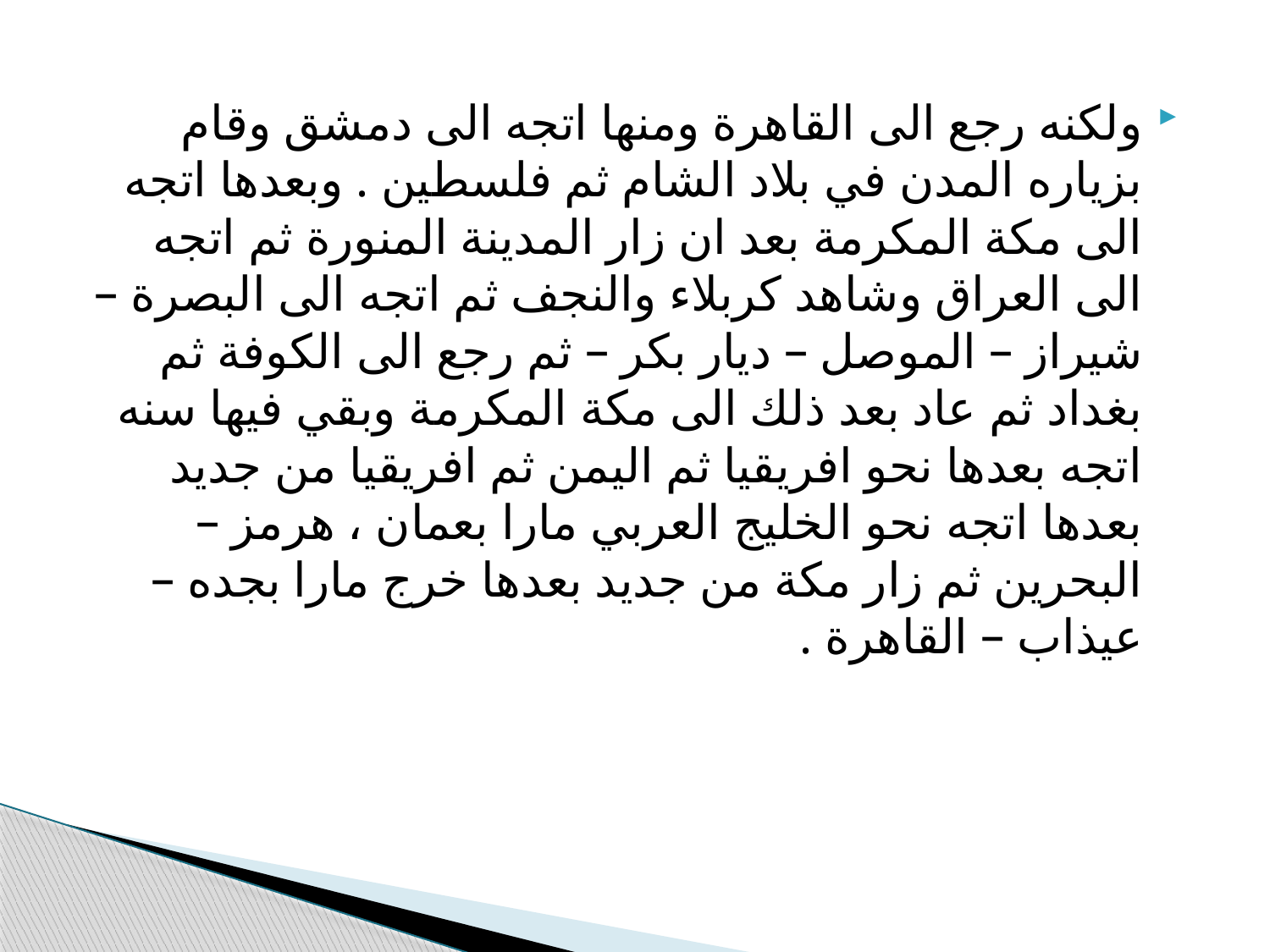

ولكنه رجع الى القاهرة ومنها اتجه الى دمشق وقام بزياره المدن في بلاد الشام ثم فلسطين . وبعدها اتجه الى مكة المكرمة بعد ان زار المدينة المنورة ثم اتجه الى العراق وشاهد كربلاء والنجف ثم اتجه الى البصرة – شيراز – الموصل – ديار بكر – ثم رجع الى الكوفة ثم بغداد ثم عاد بعد ذلك الى مكة المكرمة وبقي فيها سنه اتجه بعدها نحو افريقيا ثم اليمن ثم افريقيا من جديد بعدها اتجه نحو الخليج العربي مارا بعمان ، هرمز – البحرين ثم زار مكة من جديد بعدها خرج مارا بجده – عيذاب – القاهرة .